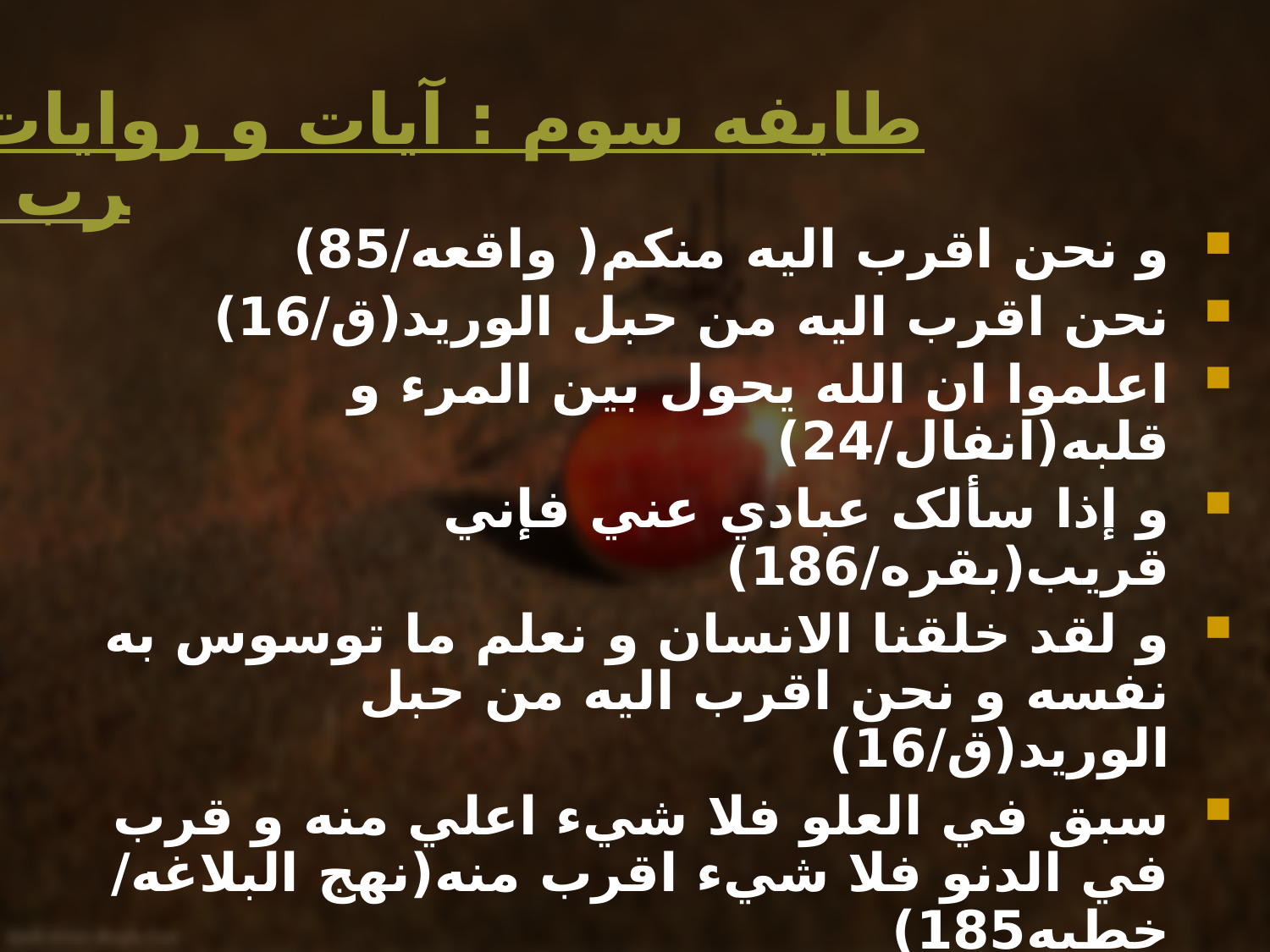

# طايفه سوم : آيات و روايات قرب حق
و نحن اقرب اليه منکم( واقعه/85)
نحن اقرب اليه من حبل الوريد(ق/16)
اعلموا ان الله يحول بين المرء و قلبه(انفال/24)
و إذا سألک عبادي عني فإني قريب(بقره/186)
و لقد خلقنا الانسان و نعلم ما توسوس به نفسه و نحن اقرب اليه من حبل الوريد(ق/16)
سبق في العلو فلا شيء اعلي منه و قرب في الدنو فلا شيء اقرب منه(نهج البلاغه/ خطبه185)
يا حسرتي علي ما فرّطت في جنب الله(زمر/56)
يستخفون من الناس ولا يستخفون من الله و هومعهم(نساء/108)